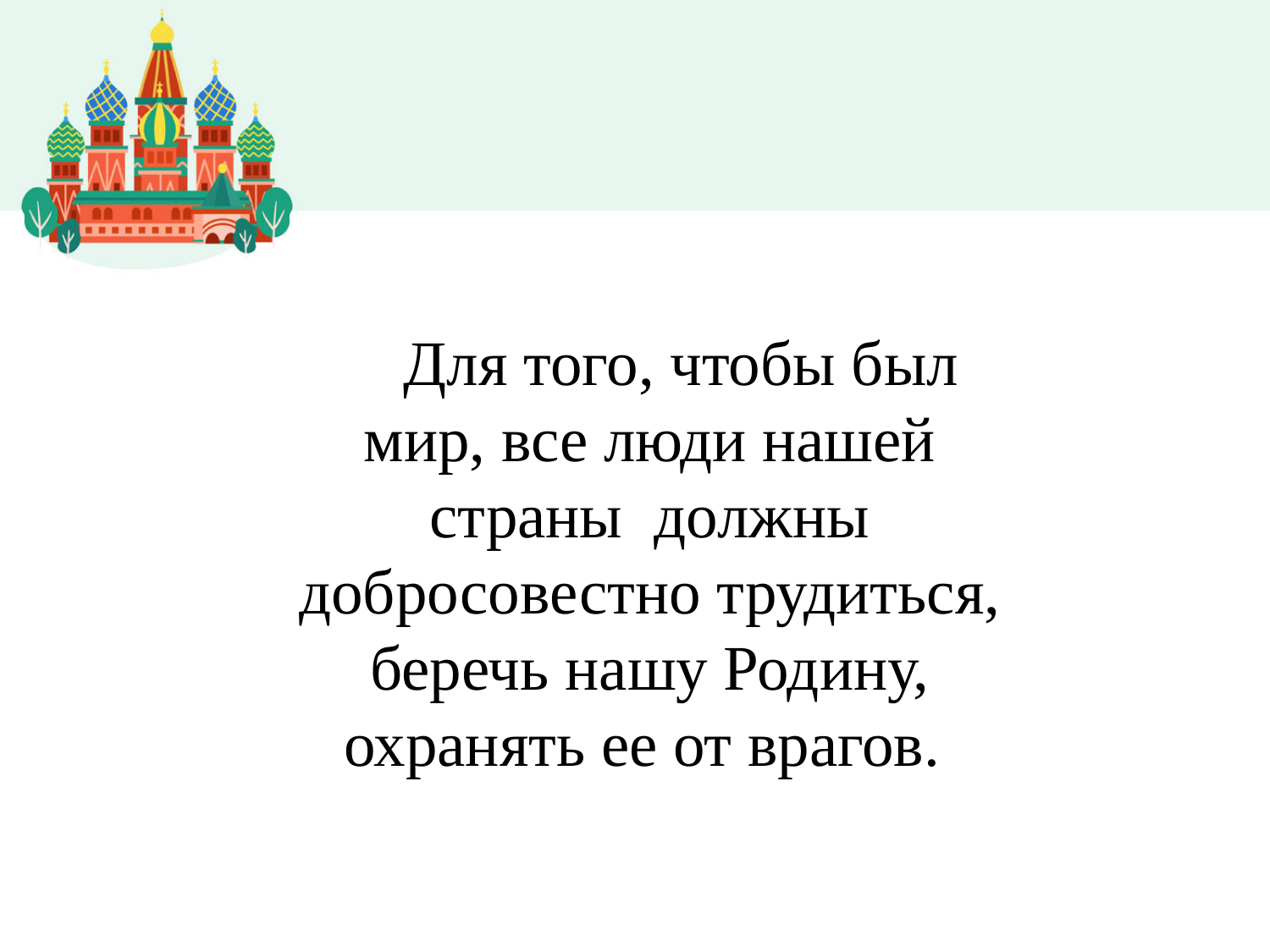

Для того, чтобы был мир, все люди нашей страны  должны добросовестно трудиться, беречь нашу Родину, охранять ее от врагов.